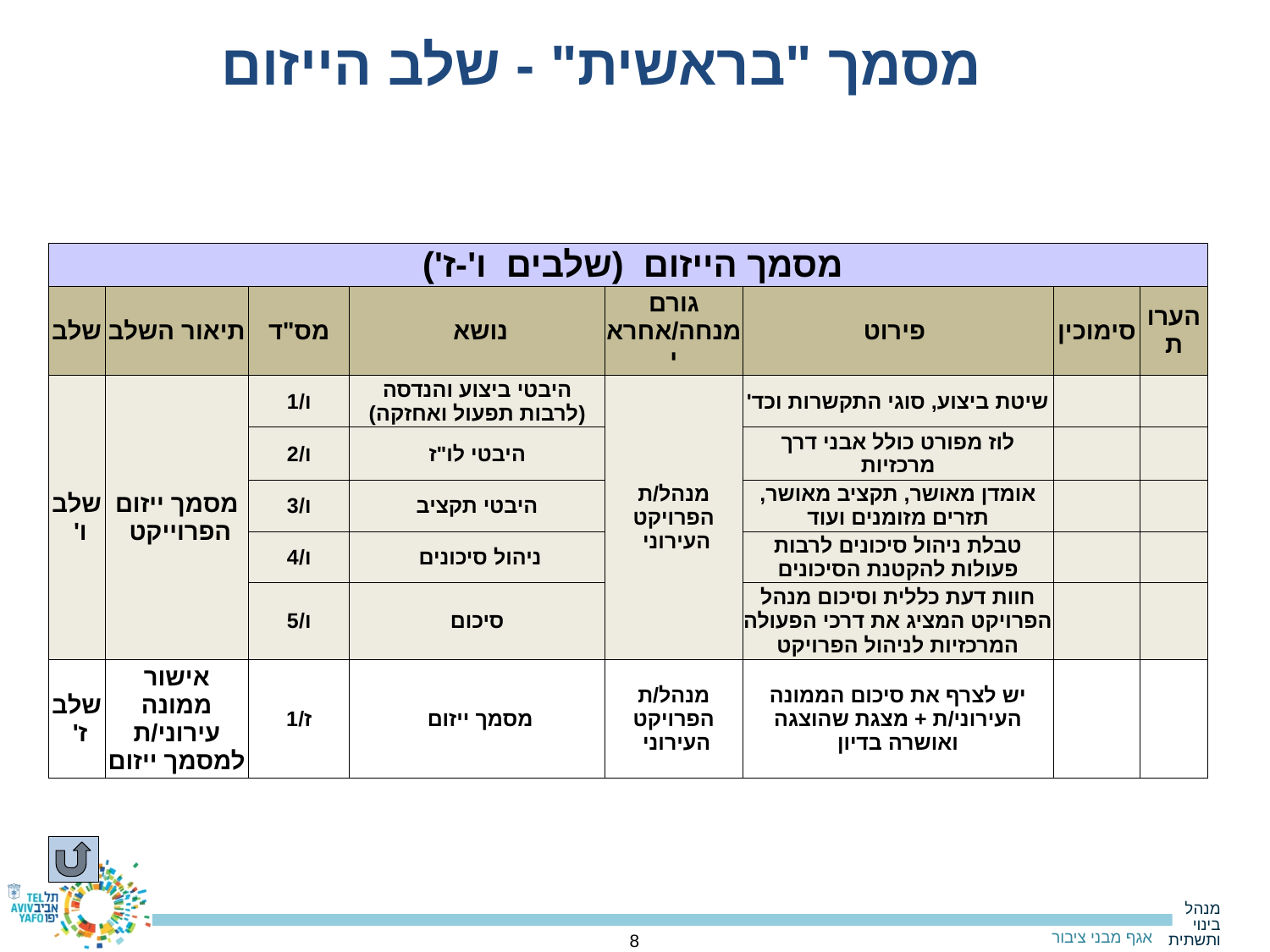

מסמך "בראשית" - שלב הייזום
| מסמך הייזום (שלבים ו'-ז') |  |  |  |  |  |  |  |
| --- | --- | --- | --- | --- | --- | --- | --- |
| שלב | תיאור השלב | מס"ד | נושא | גורם מנחה/אחראי | פירוט | סימוכין | הערות |
| שלב ו' | מסמך ייזום הפרוייקט | ו/1 | היבטי ביצוע והנדסה (לרבות תפעול ואחזקה) | מנהל/ת הפרויקט העירוני | שיטת ביצוע, סוגי התקשרות וכד' |  |  |
|  |  | ו/2 | היבטי לו"ז |  | לוז מפורט כולל אבני דרך מרכזיות |  |  |
|  |  | ו/3 | היבטי תקציב |  | אומדן מאושר, תקציב מאושר, תזרים מזומנים ועוד |  |  |
|  |  | ו/4 | ניהול סיכונים |  | טבלת ניהול סיכונים לרבות פעולות להקטנת הסיכונים |  |  |
|  |  | ו/5 | סיכום |  | חוות דעת כללית וסיכום מנהל הפרויקט המציג את דרכי הפעולה המרכזיות לניהול הפרויקט |  |  |
| שלב ז' | אישור ממונה עירוני/ת למסמך ייזום | ז/1 | מסמך ייזום | מנהל/ת הפרויקט העירוני | יש לצרף את סיכום הממונה העירוני/ת + מצגת שהוצגה ואושרה בדיון |  |  |